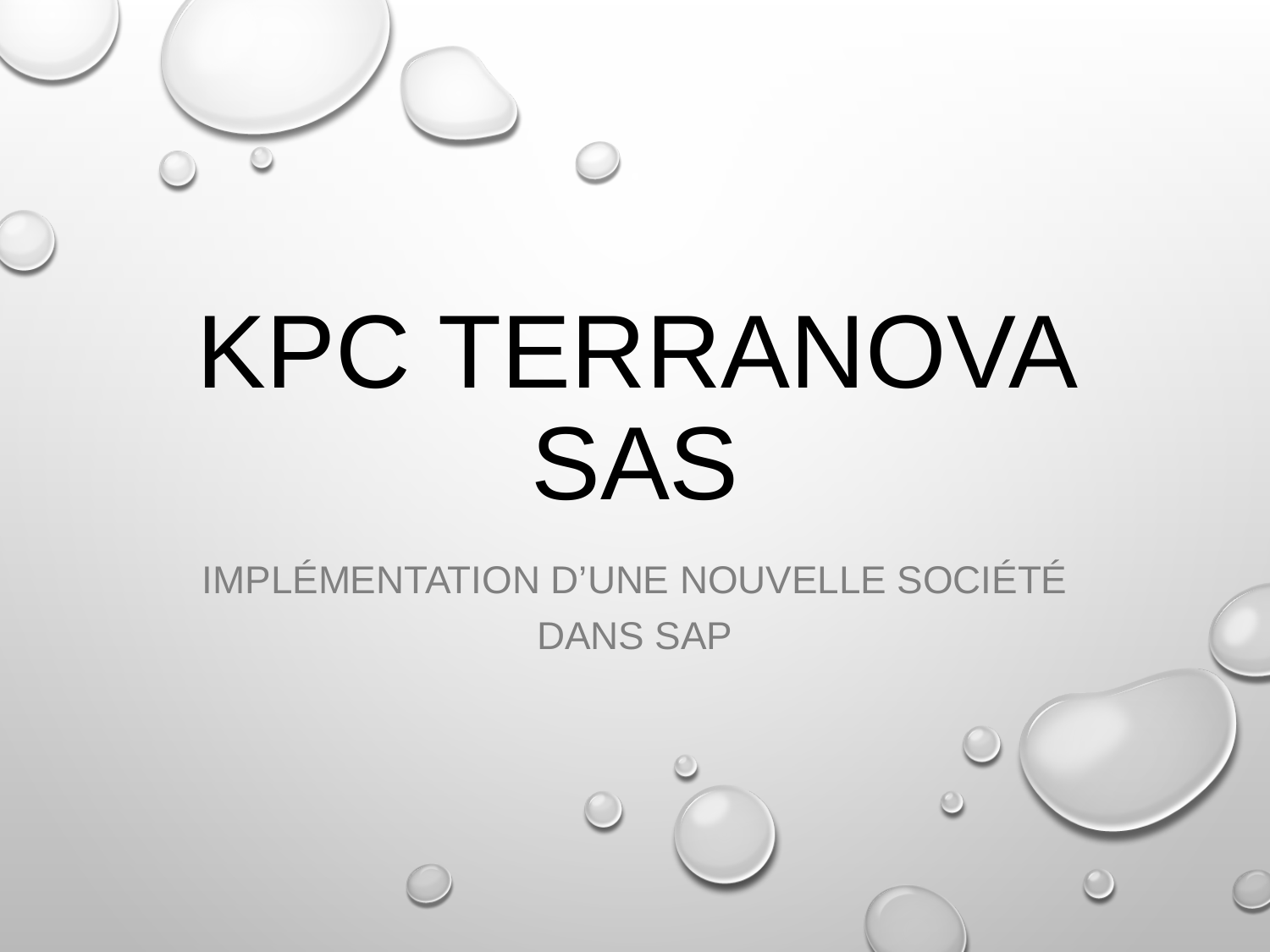

# KPC TerraNova SAS
Implémentation d’une nouvelle société dans SAP